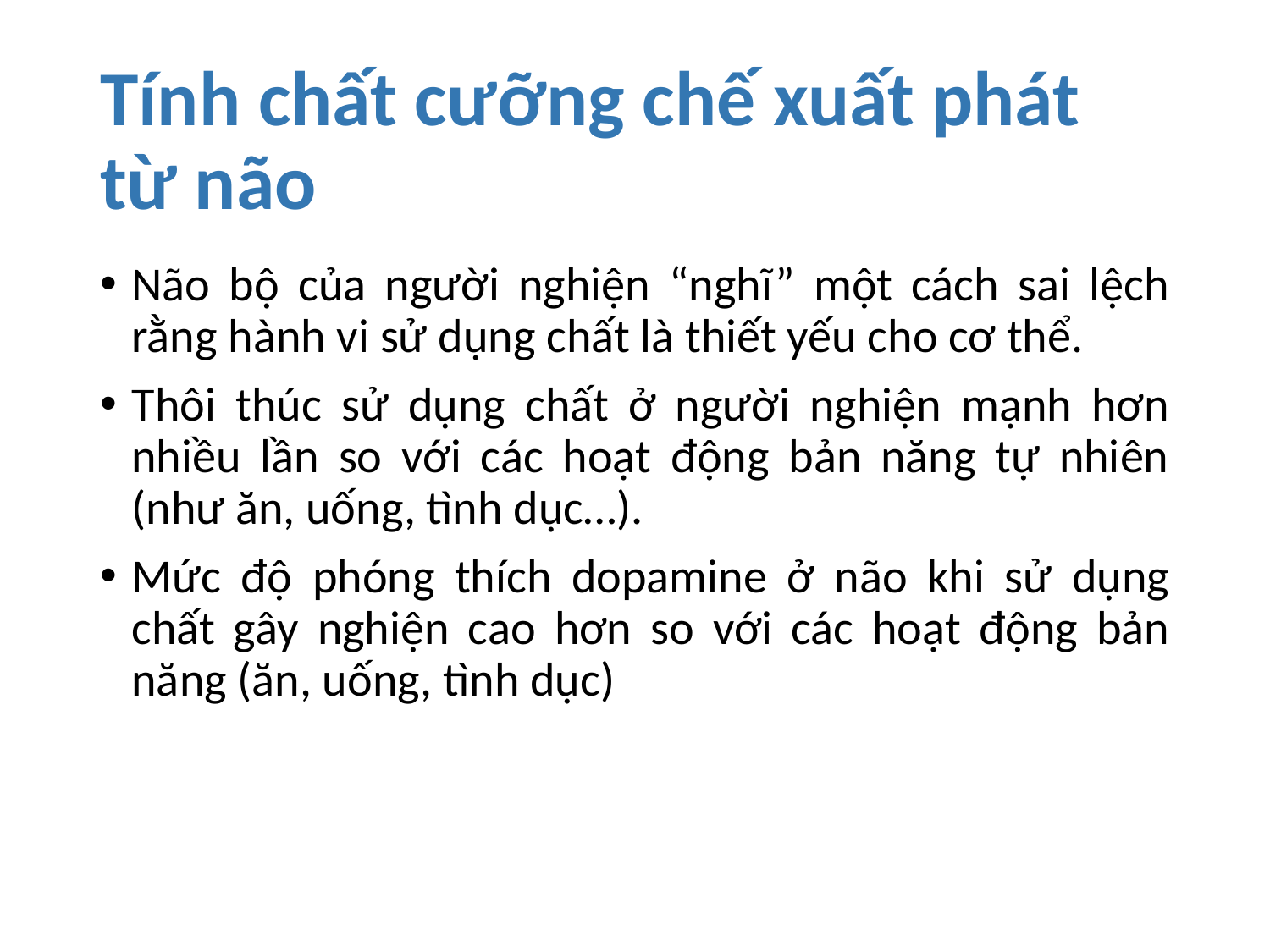

# Tính chất cưỡng chế xuất phát từ não
Não bộ của người nghiện “nghĩ” một cách sai lệch rằng hành vi sử dụng chất là thiết yếu cho cơ thể.
Thôi thúc sử dụng chất ở người nghiện mạnh hơn nhiều lần so với các hoạt động bản năng tự nhiên (như ăn, uống, tình dục…).
Mức độ phóng thích dopamine ở não khi sử dụng chất gây nghiện cao hơn so với các hoạt động bản năng (ăn, uống, tình dục)